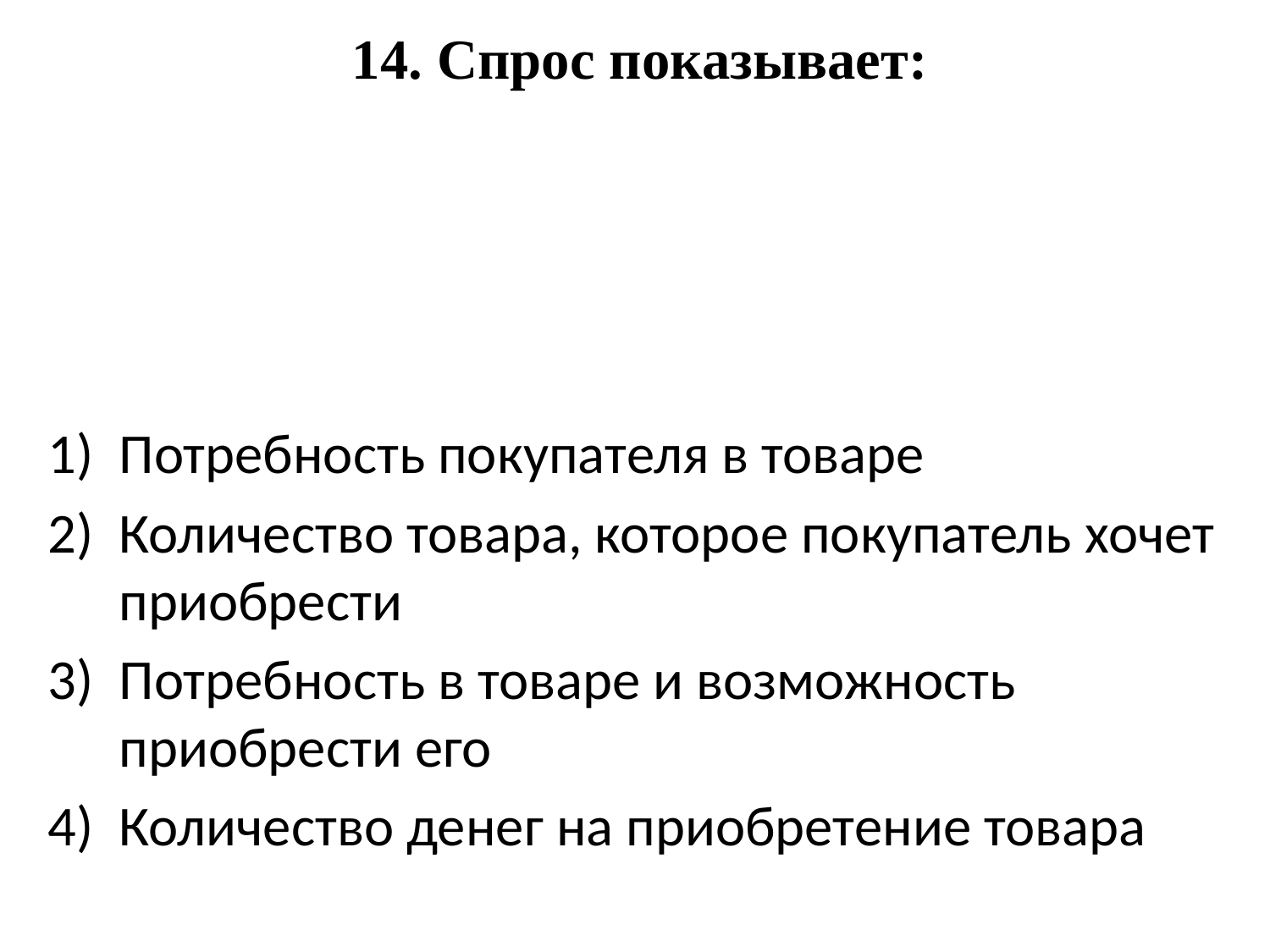

14. Спрос показывает:

Потребность покупателя в товаре
Количество товара, которое покупатель хочет приобрести
Потребность в товаре и возможность приобрести его
Количество денег на приобретение товара